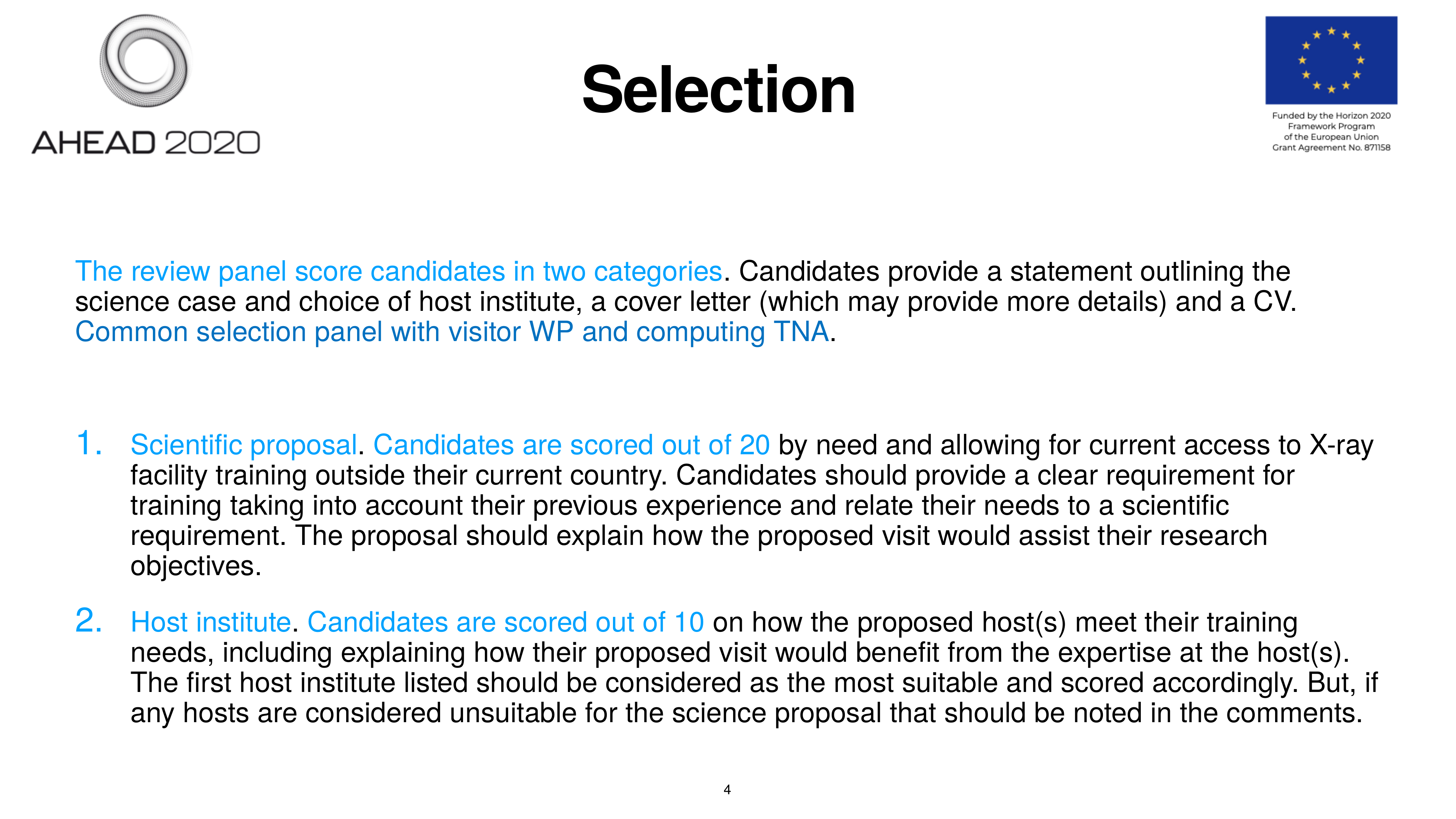

# Selection
The review panel score candidates in two categories. Candidates provide a statement outlining the science case and choice of host institute, a cover letter (which may provide more details) and a CV. Common selection panel with visitor WP and computing TNA.

Scientific proposal. Candidates are scored out of 20 by need and allowing for current access to X-ray facility training outside their current country. Candidates should provide a clear requirement for training taking into account their previous experience and relate their needs to a scientific requirement. The proposal should explain how the proposed visit would assist their research objectives.
Host institute. Candidates are scored out of 10 on how the proposed host(s) meet their training needs, including explaining how their proposed visit would benefit from the expertise at the host(s). The first host institute listed should be considered as the most suitable and scored accordingly. But, if any hosts are considered unsuitable for the science proposal that should be noted in the comments.

4